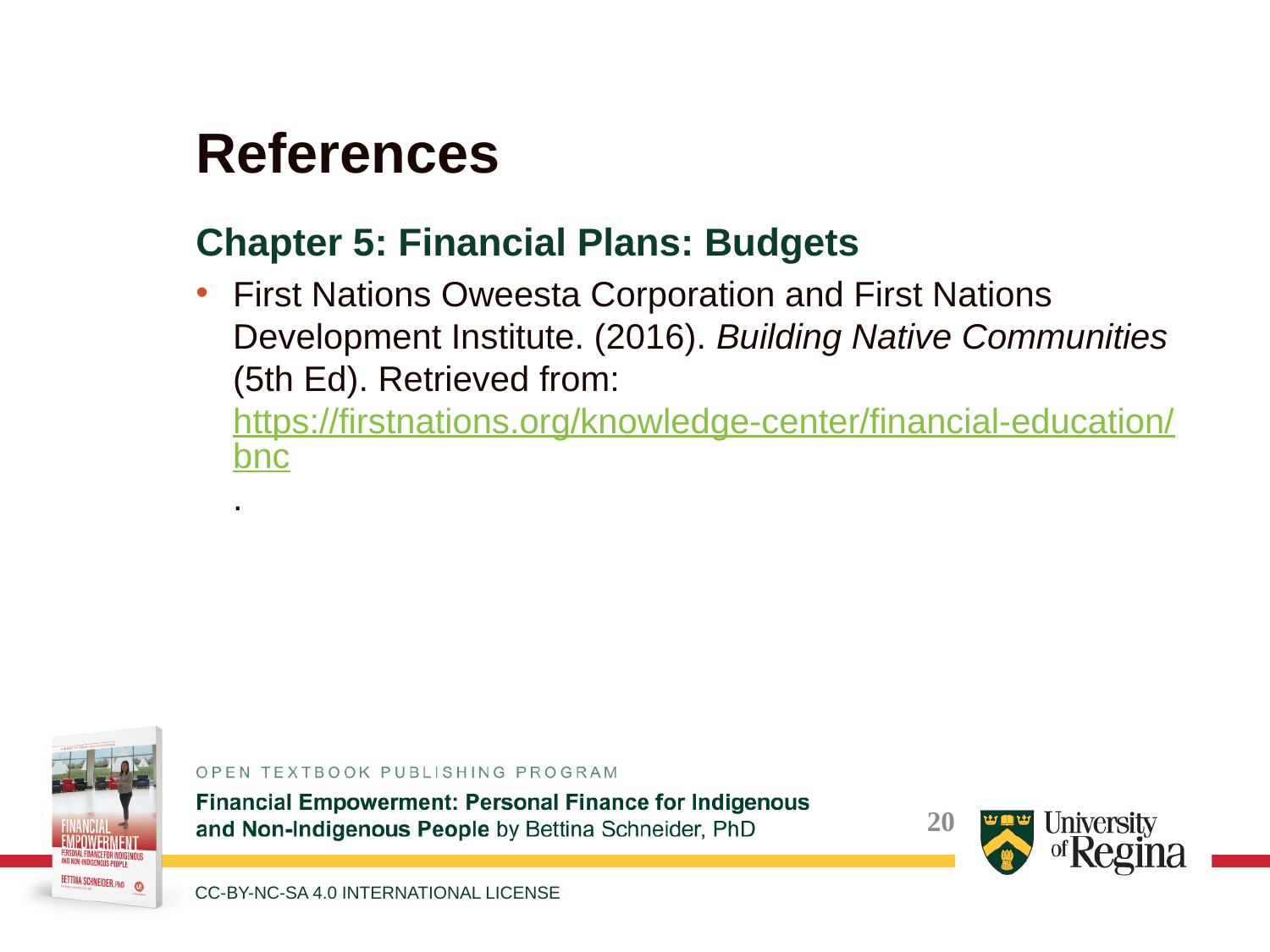

# References
Chapter 5: Financial Plans: Budgets
First Nations Oweesta Corporation and First Nations Development Institute. (2016). Building Native Communities (5th Ed). Retrieved from: https://firstnations.org/knowledge-center/financial-education/bnc.

20
CC-BY-NC-SA 4.0 INTERNATIONAL LICENSE